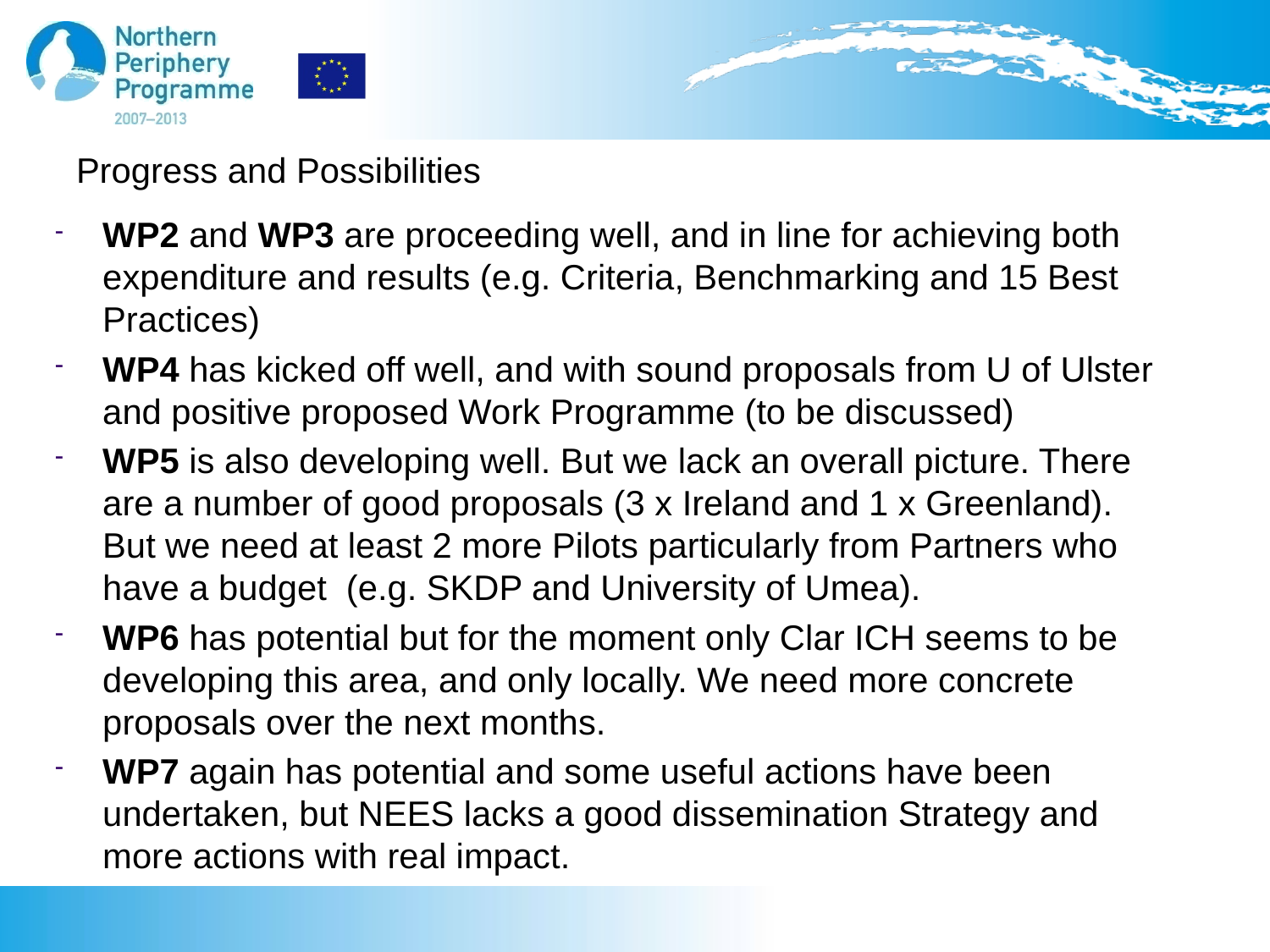

# Progress and Possibilities
WP2 and WP3 are proceeding well, and in line for achieving both expenditure and results (e.g. Criteria, Benchmarking and 15 Best Practices)
WP4 has kicked off well, and with sound proposals from U of Ulster and positive proposed Work Programme (to be discussed)
WP5 is also developing well. But we lack an overall picture. There are a number of good proposals (3 x Ireland and 1 x Greenland). But we need at least 2 more Pilots particularly from Partners who have a budget  (e.g. SKDP and University of Umea).
WP6 has potential but for the moment only Clar ICH seems to be developing this area, and only locally. We need more concrete proposals over the next months.
WP7 again has potential and some useful actions have been undertaken, but NEES lacks a good dissemination Strategy and more actions with real impact.